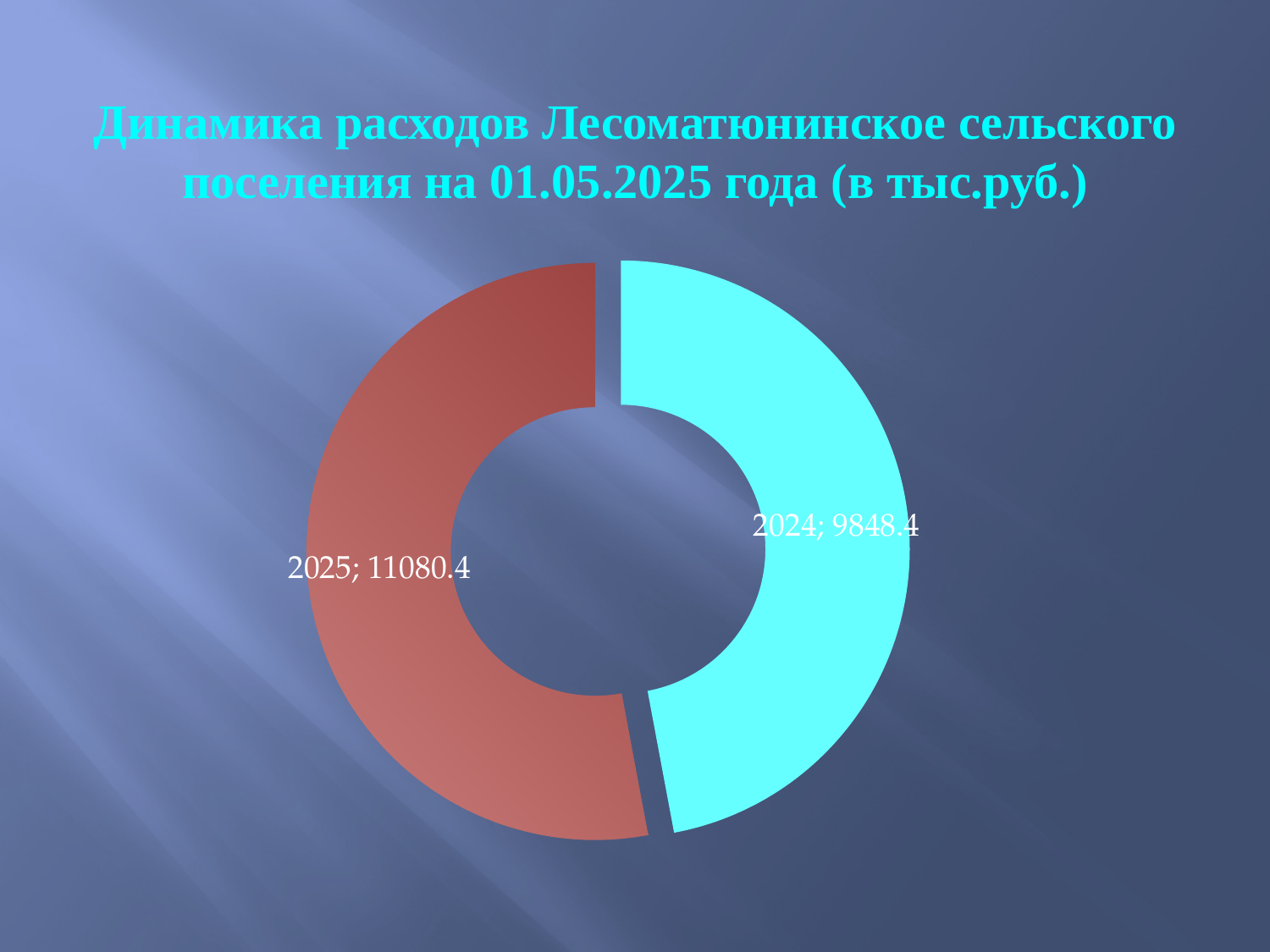

# Динамика расходов Лесоматюнинское сельского поселения на 01.05.2025 года (в тыс.руб.)

### Chart

| Category | Столбец1 |
|---|---|
| 2024 | 9848.4 |
| 2025 | 11080.4 |